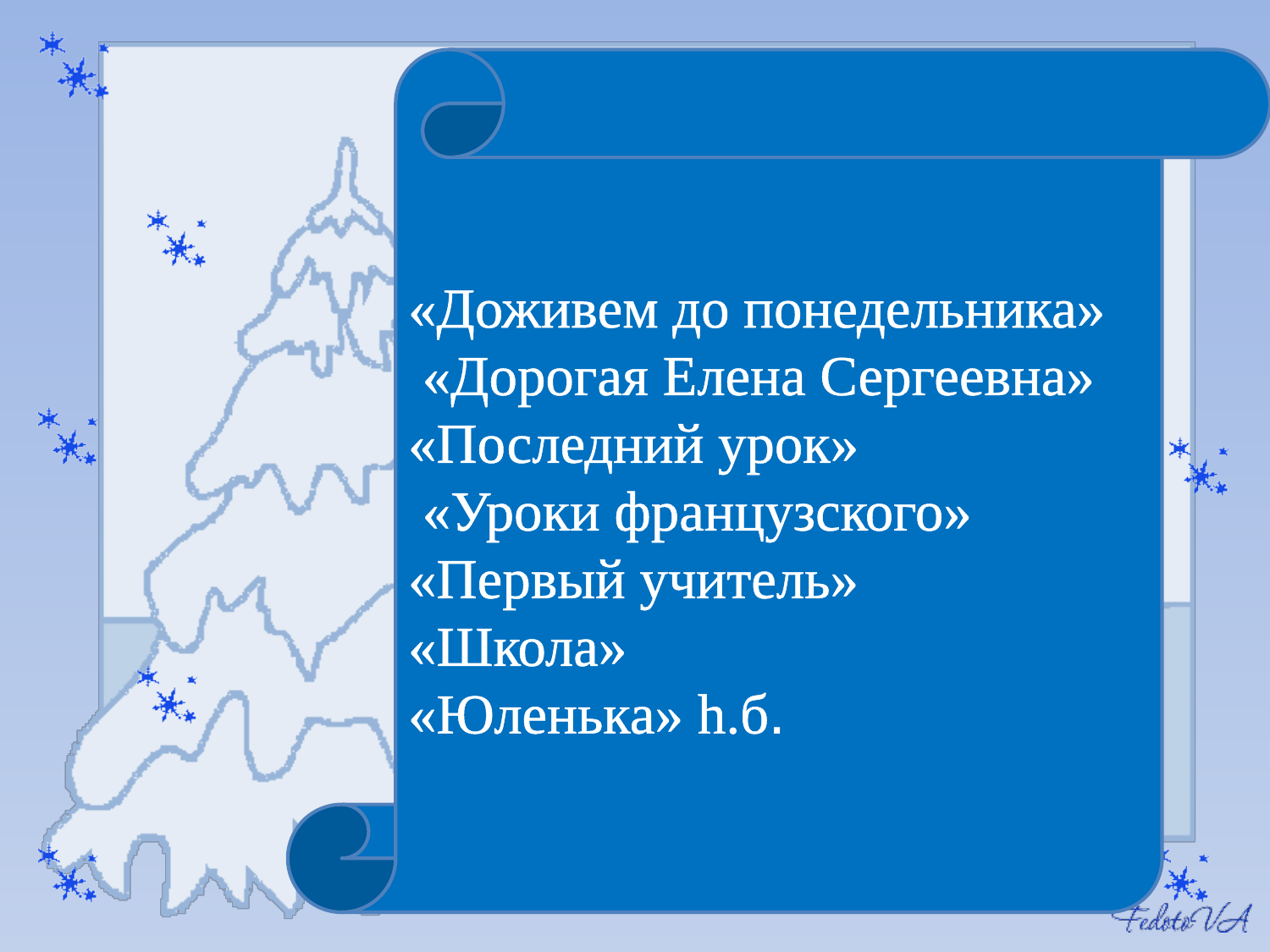

«Доживем до понедельника»
 «Дорогая Елена Сергеевна»
«Последний урок»
 «Уроки французского»
«Первый учитель»
«Школа»
«Юленька» һ.б.